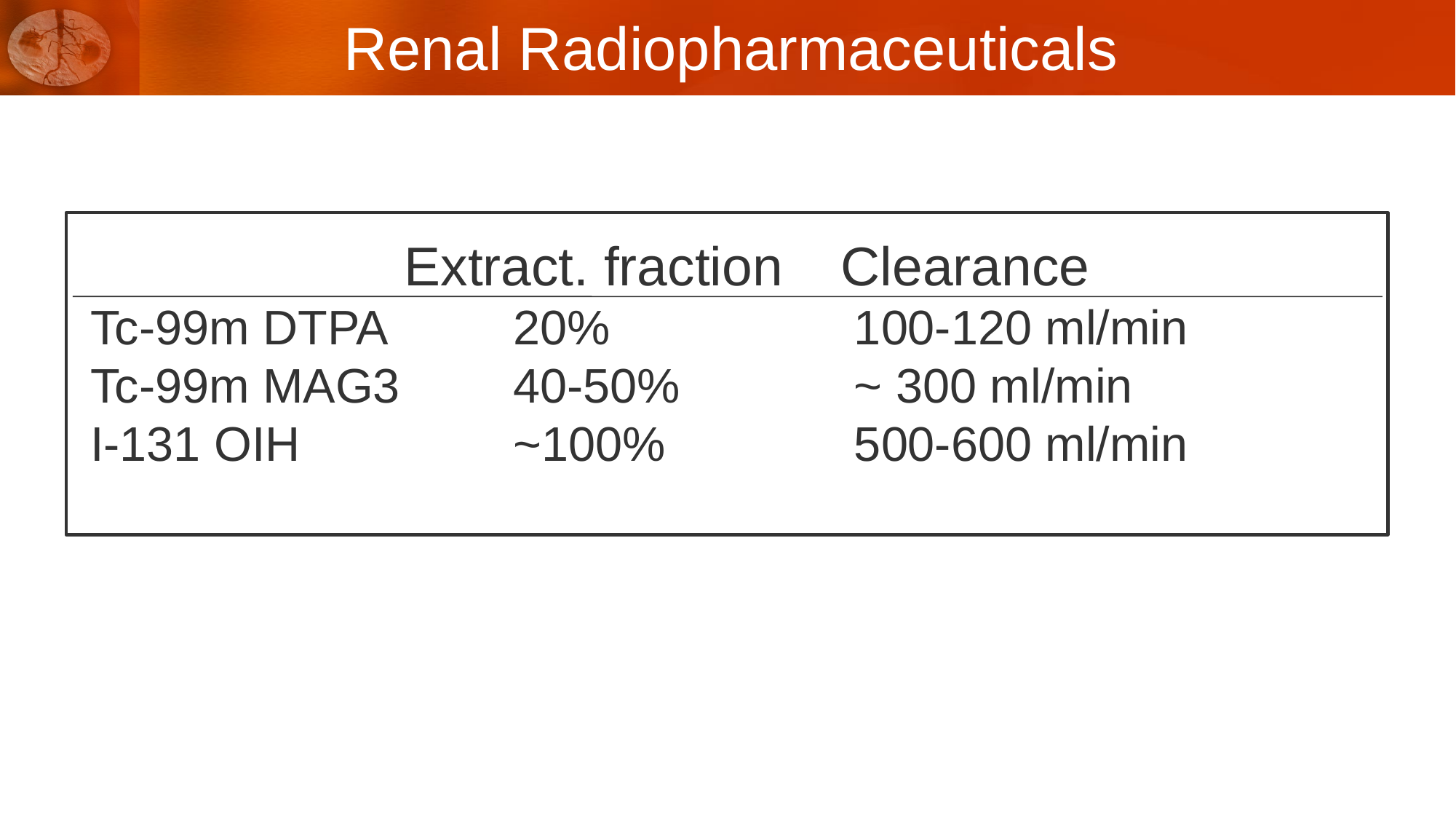

# Renal Radiopharmaceuticals

			Extract. fraction	Clearance
 Tc-99m DTPA		20%			 100-120 ml/min
 Tc-99m MAG3		40-50%		 ~ 300 ml/min
 I-131 OIH		~100%		 500-600 ml/min